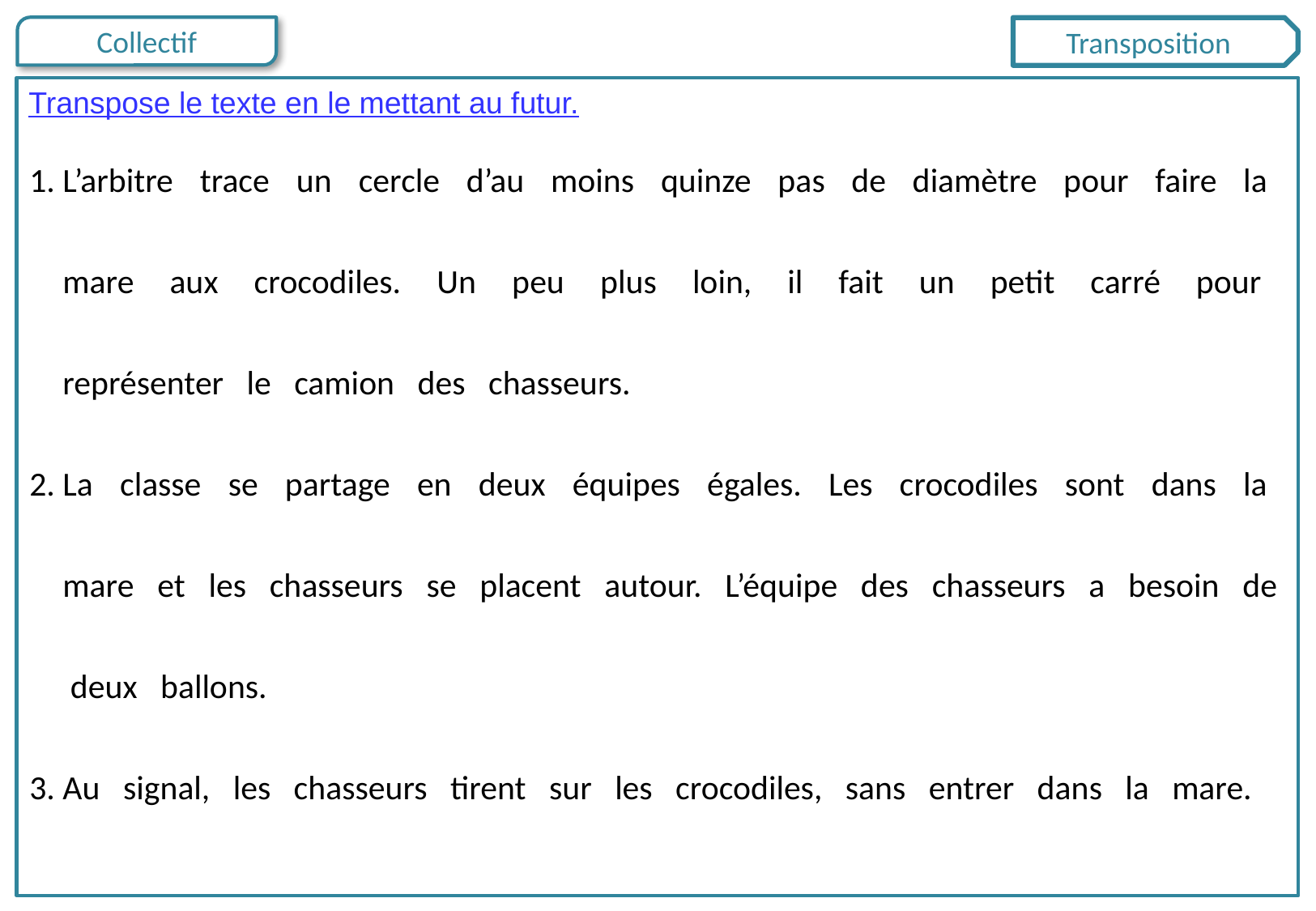

Transposition
Transpose le texte en le mettant au futur.
L’arbitre   trace   un   cercle   d’au   moins   quinze   pas   de   diamètre   pour   faire   la   mare   aux   crocodiles.   Un   peu   plus   loin,   il   fait   un   petit   carré   pour   représenter   le   camion   des   chasseurs.
La   classe   se   partage   en   deux   équipes   égales.   Les   crocodiles   sont   dans   la   mare   et   les   chasseurs   se   placent   autour.   L’équipe   des   chasseurs   a   besoin   de   deux   ballons.
Au   signal,   les   chasseurs   tirent   sur   les   crocodiles,   sans   entrer   dans   la   mare.